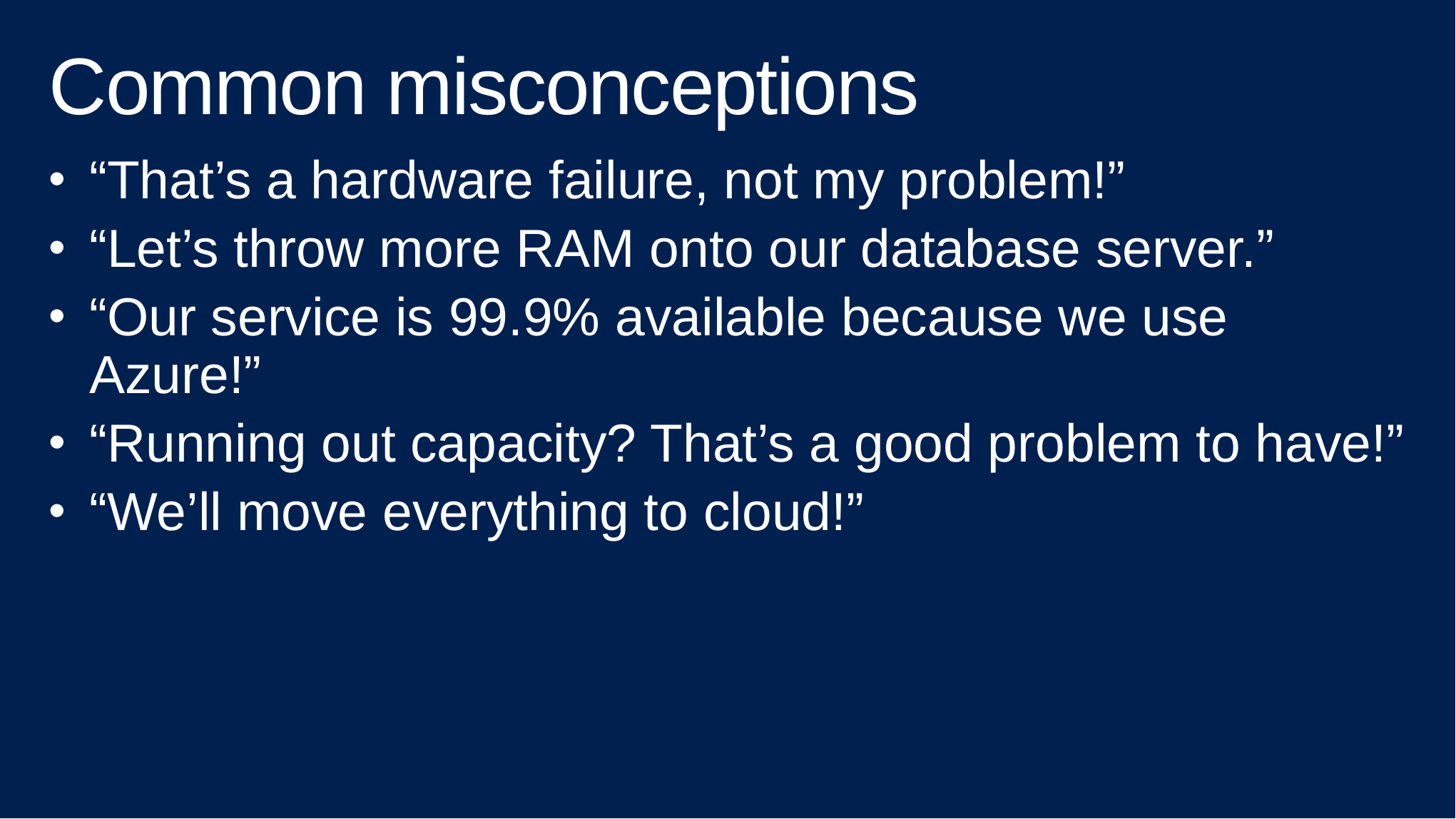

# Common misconceptions
“That’s a hardware failure, not my problem!”
“Let’s throw more RAM onto our database server.”
“Our service is 99.9% available because we use Azure!”
“Running out capacity? That’s a good problem to have!”
“We’ll move everything to cloud!”